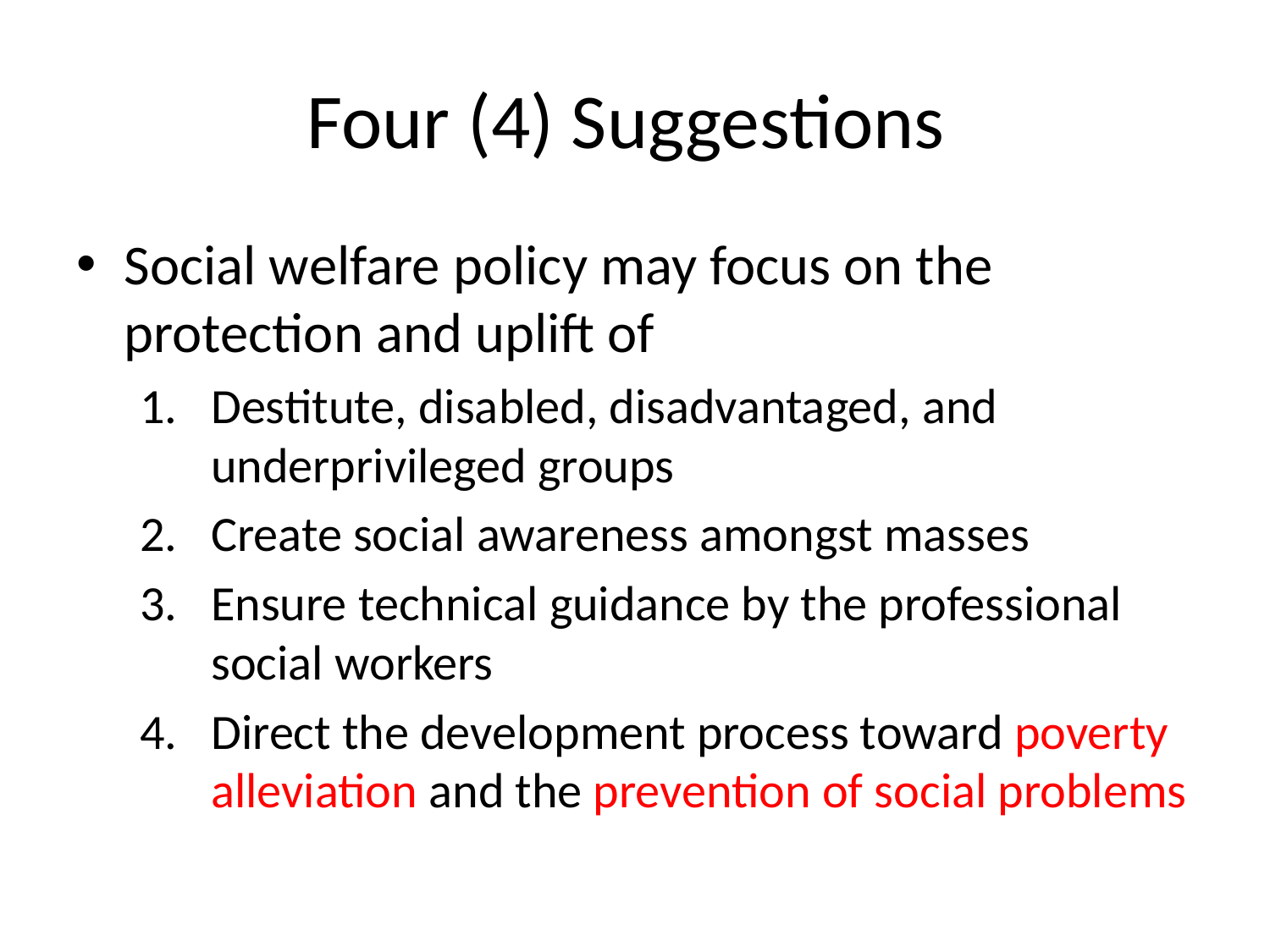

# Four (4) Suggestions
Social welfare policy may focus on the protection and uplift of
Destitute, disabled, disadvantaged, and underprivileged groups
Create social awareness amongst masses
Ensure technical guidance by the professional social workers
Direct the development process toward poverty alleviation and the prevention of social problems